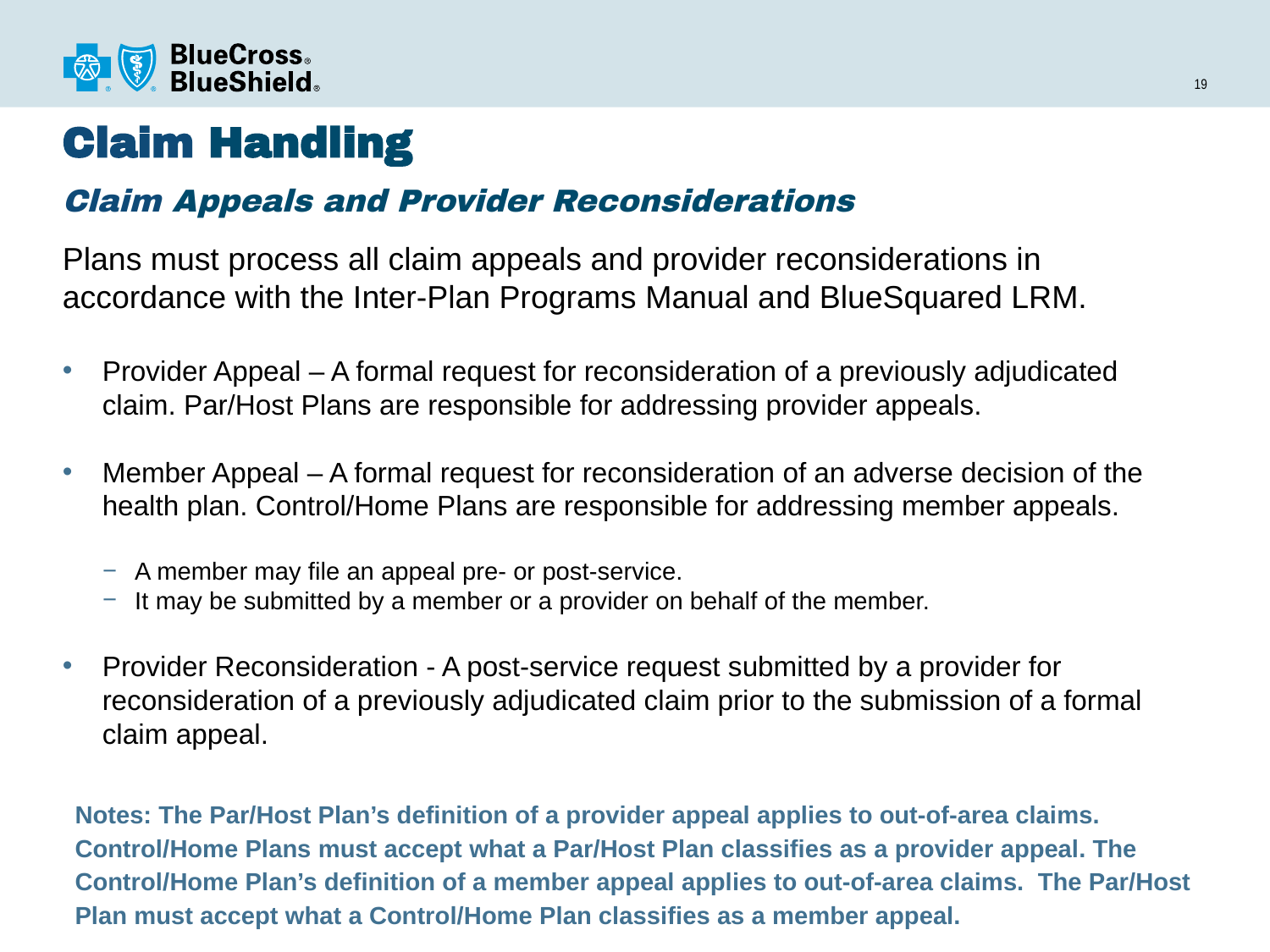

# Claim Handling Claim Appeals and Provider Reconsiderations
Plans must process all claim appeals and provider reconsiderations in accordance with the Inter-Plan Programs Manual and BlueSquared LRM.

Provider Appeal – A formal request for reconsideration of a previously adjudicated claim. Par/Host Plans are responsible for addressing provider appeals.

Member Appeal – A formal request for reconsideration of an adverse decision of the health plan. Control/Home Plans are responsible for addressing member appeals.

A member may file an appeal pre- or post-service.
It may be submitted by a member or a provider on behalf of the member.

Provider Reconsideration - A post-service request submitted by a provider for reconsideration of a previously adjudicated claim prior to the submission of a formal claim appeal.

Notes: The Par/Host Plan’s definition of a provider appeal applies to out-of-area claims.
Control/Home Plans must accept what a Par/Host Plan classifies as a provider appeal. The Control/Home Plan’s definition of a member appeal applies to out-of-area claims.  The Par/Host Plan must accept what a Control/Home Plan classifies as a member appeal.